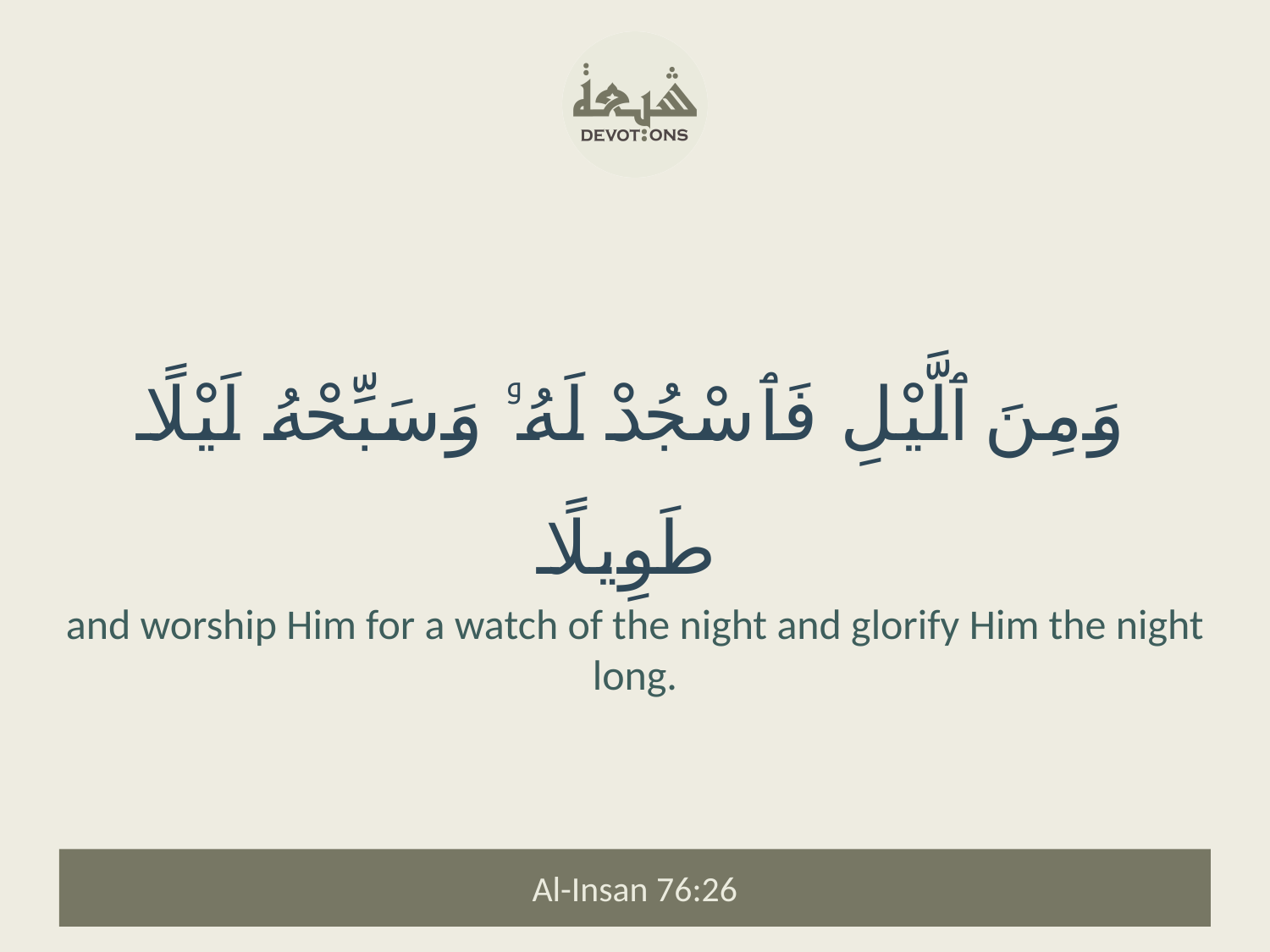

وَمِنَ ٱلَّيْلِ فَٱسْجُدْ لَهُۥ وَسَبِّحْهُ لَيْلًا طَوِيلًا
and worship Him for a watch of the night and glorify Him the night long.
Al-Insan 76:26